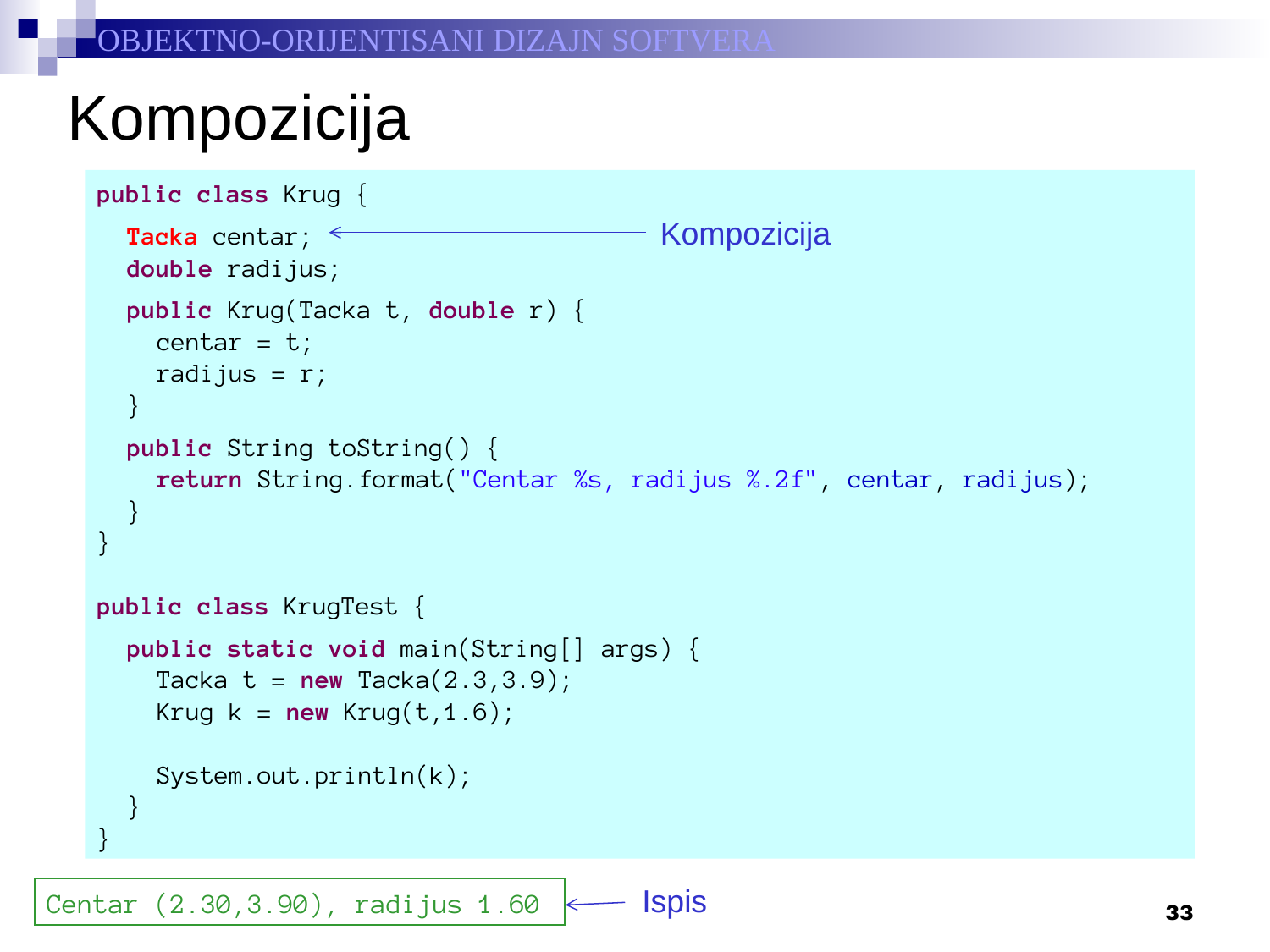

# Kompozicija
public class Krug {
	Tacka centar;
	double radijus;
	public Krug(Tacka t, double r) {
		centar = t;
		radijus = r;
	}
	public String toString() {
		return String.format("Centar %s, radijus %.2f", centar, radijus);
	}
}

public class KrugTest {
	public static void main(String[] args) {
		Tacka t = new Tacka(2.3,3.9);
		Krug k = new Krug(t,1.6);

		System.out.println(k);
	}
}
Kompozicija
33
Ispis
Centar (2.30,3.90), radijus 1.60